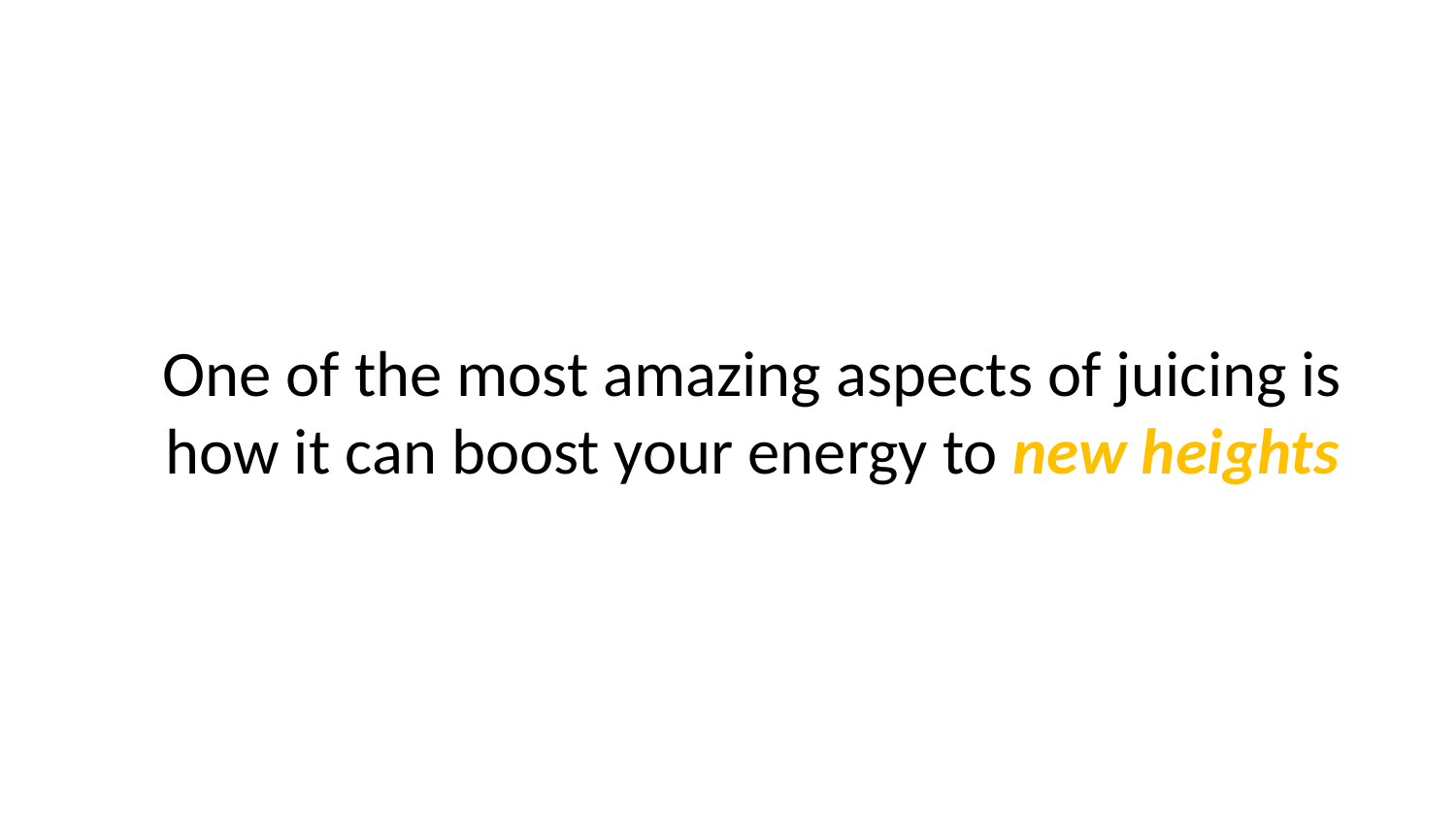

One of the most amazing aspects of juicing is how it can boost your energy to new heights